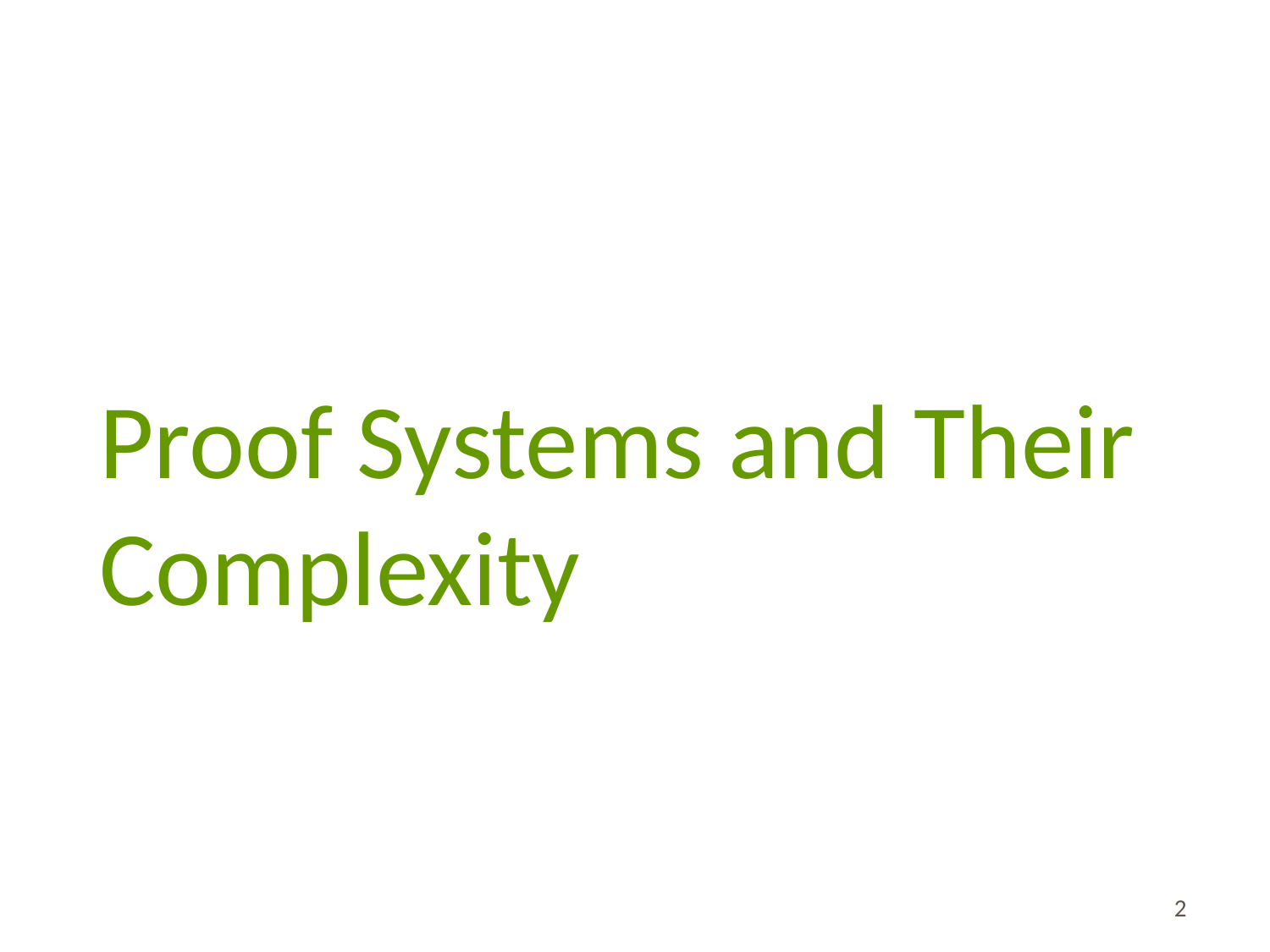

# Proof Systems and Their Complexity

2